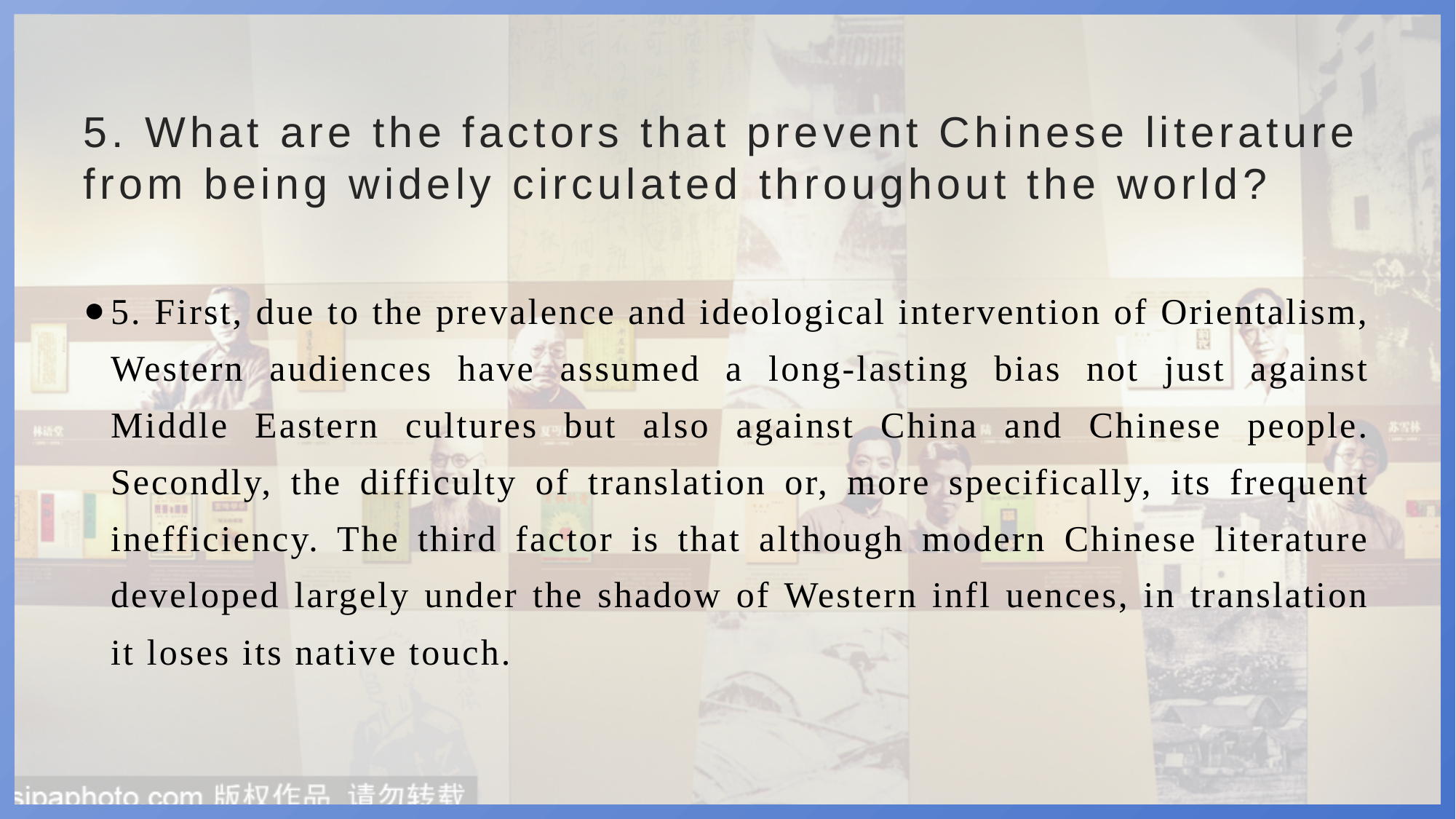

# 5. What are the factors that prevent Chinese literature from being widely circulated throughout the world?
5. First, due to the prevalence and ideological intervention of Orientalism, Western audiences have assumed a long-lasting bias not just against Middle Eastern cultures but also against China and Chinese people. Secondly, the difficulty of translation or, more specifically, its frequent inefficiency. The third factor is that although modern Chinese literature developed largely under the shadow of Western infl uences, in translation it loses its native touch.